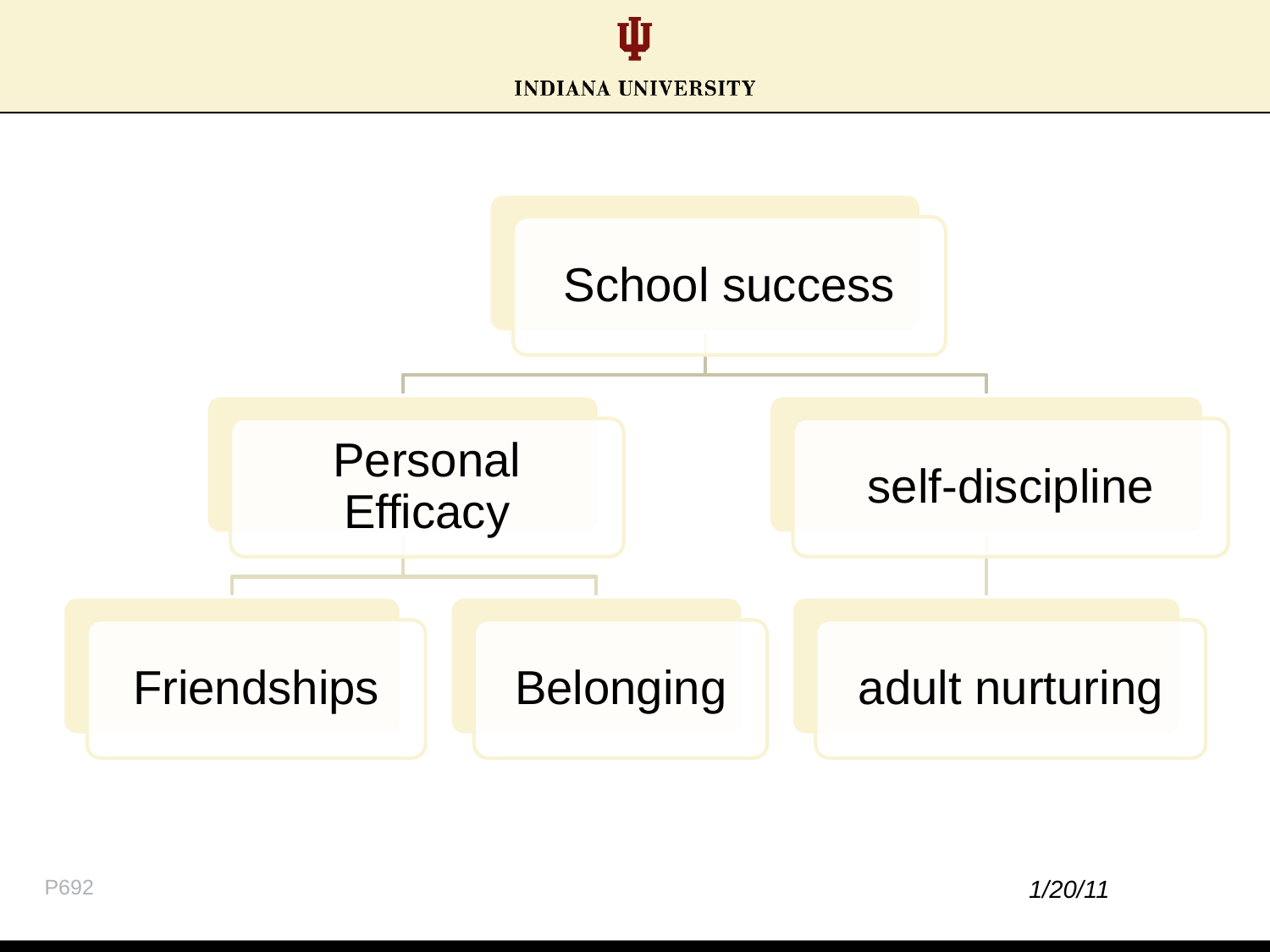

School success
Personal Efficacy
Friendships
Belonging
self-discipline
adult nurturing
P692
1/20/11